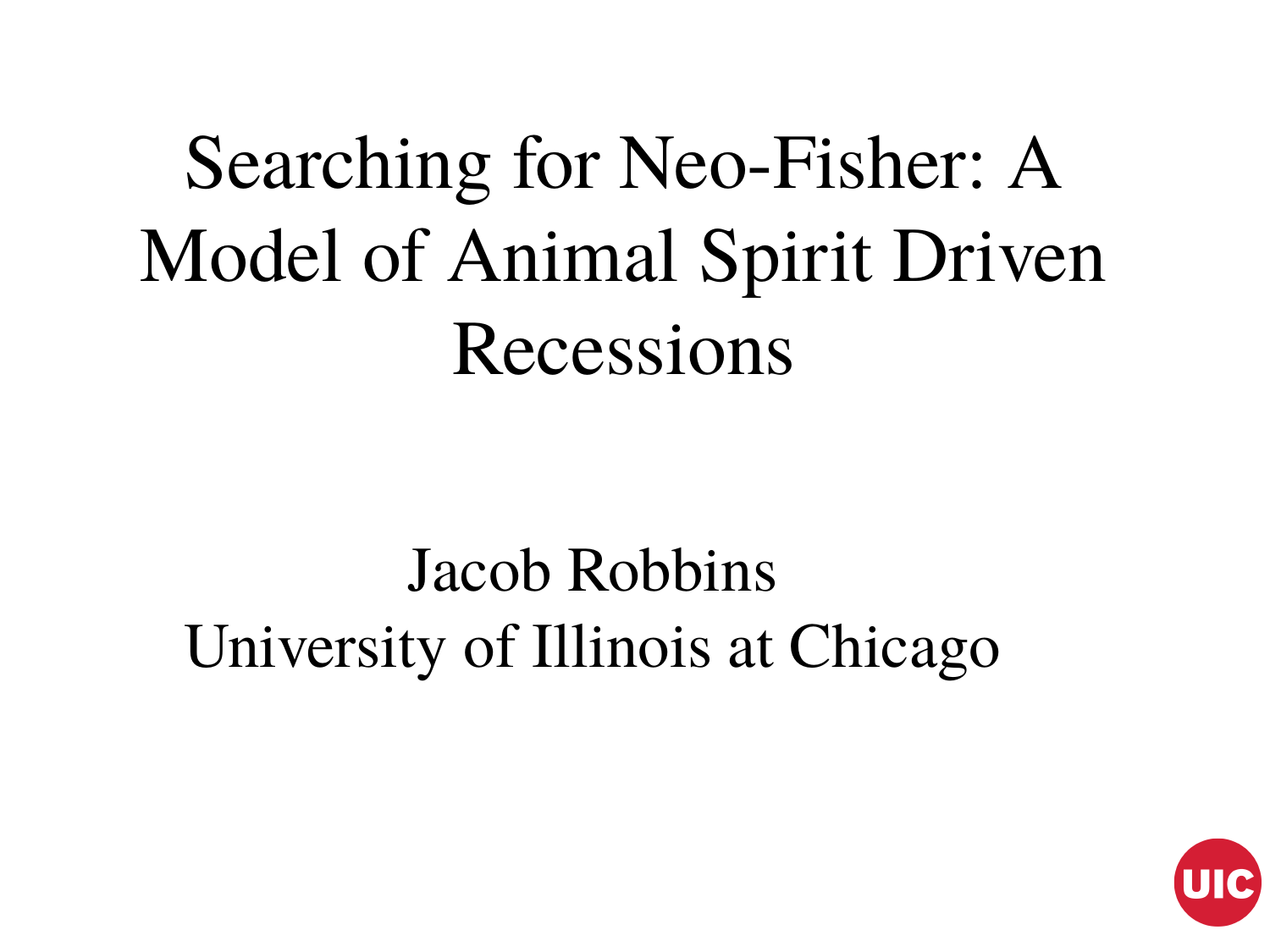

# Searching for Neo-Fisher: A Model of Animal Spirit Driven Recessions
Jacob Robbins
University of Illinois at Chicago